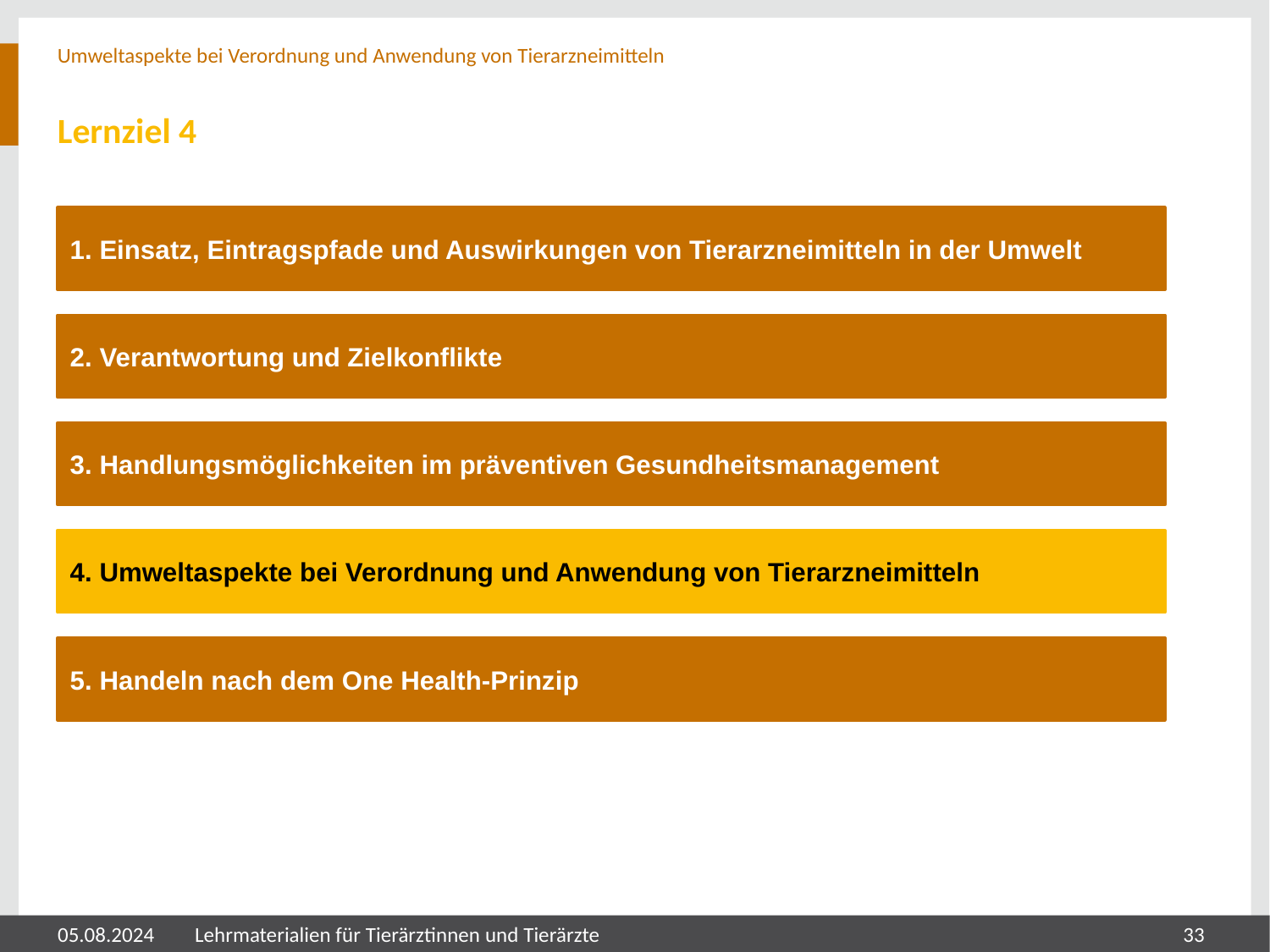

Umweltaspekte bei Verordnung und Anwendung von Tierarzneimitteln

# Lernziel 4
1. Einsatz, Eintragspfade und Auswirkungen von Tierarzneimitteln in der Umwelt
2. Verantwortung und Zielkonflikte
3. Handlungsmöglichkeiten im präventiven Gesundheitsmanagement
4. Umweltaspekte bei Verordnung und Anwendung von Tierarzneimitteln
5. Handeln nach dem One Health-Prinzip
05.08.2024
Lehrmaterialien für Tierärztinnen und Tierärzte
33